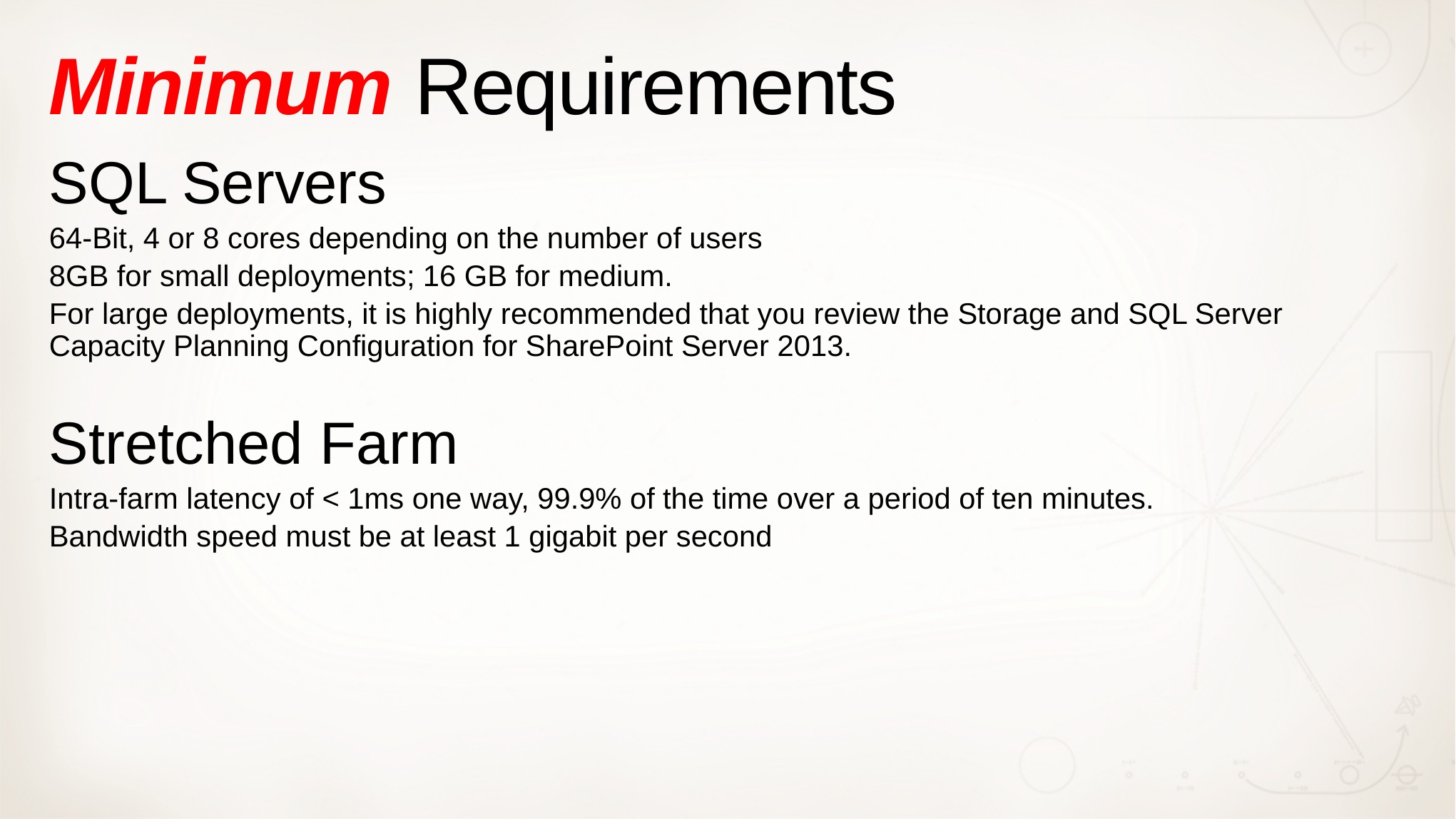

# Minimum Requirements
SQL Servers
64-Bit, 4 or 8 cores depending on the number of users
8GB for small deployments; 16 GB for medium.
For large deployments, it is highly recommended that you review the Storage and SQL Server Capacity Planning Configuration for SharePoint Server 2013.

Stretched Farm
Intra-farm latency of < 1ms one way, 99.9% of the time over a period of ten minutes.
Bandwidth speed must be at least 1 gigabit per second